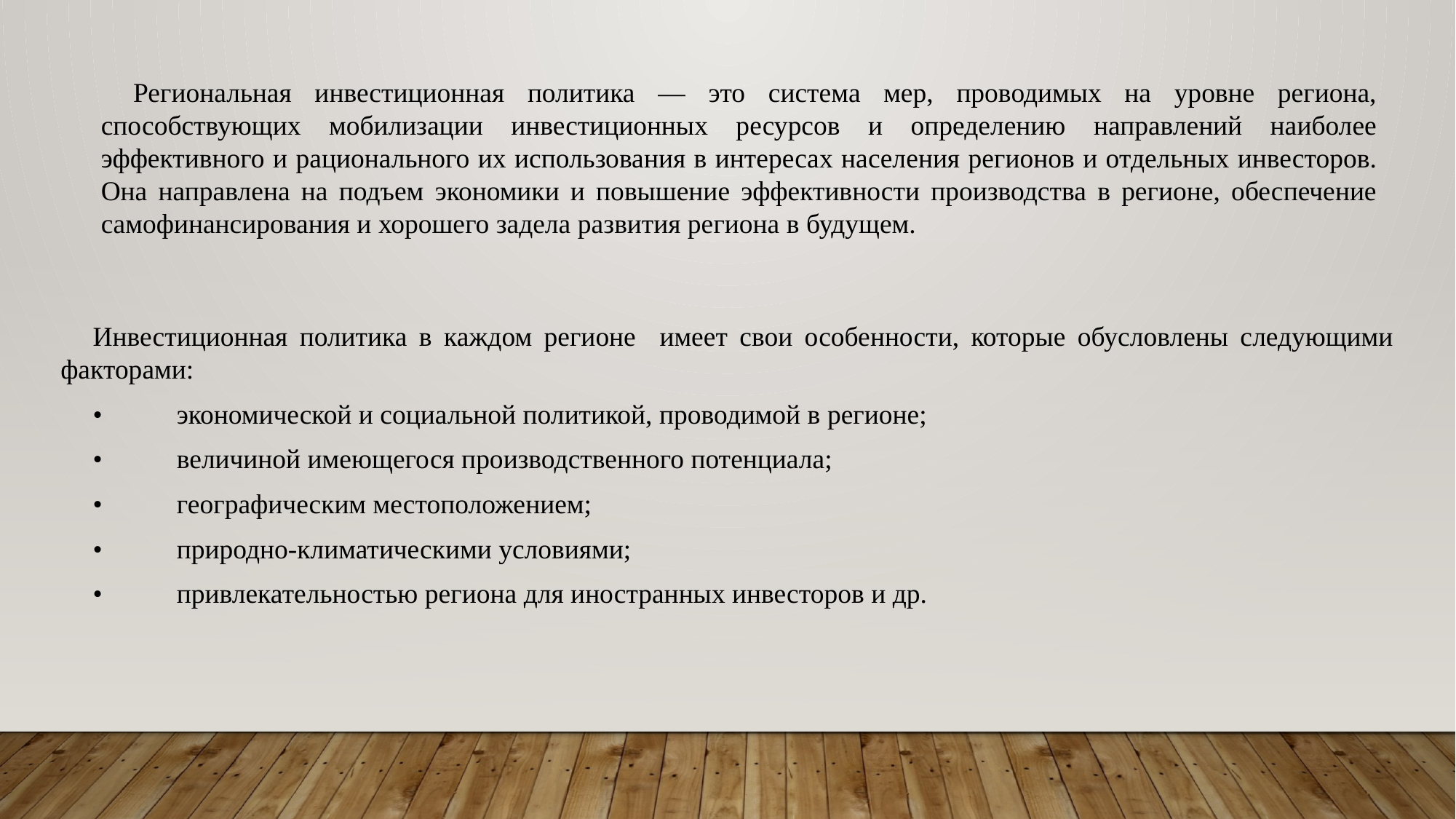

Региональная инвестиционная политика — это система мер, проводимых на уровне региона, способствующих мобилизации инвестиционных ресурсов и определению направлений наиболее эффективного и рационального их использования в интересах населения регионов и отдельных инвесторов. Она направлена на подъем экономики и повышение эффективности производства в регионе, обеспечение самофинансирования и хорошего задела развития региона в будущем.
Инвестиционная политика в каждом регионе  имеет свои особенности, которые обусловлены следующими факторами:
•	 экономической и социальной политикой, проводимой в регионе;
•	 величиной имеющегося производственного потенциала;
•	 географическим местоположением;
•	 природно-климатическими условиями;
•	 привлекательностью региона для иностранных инвесторов и др.